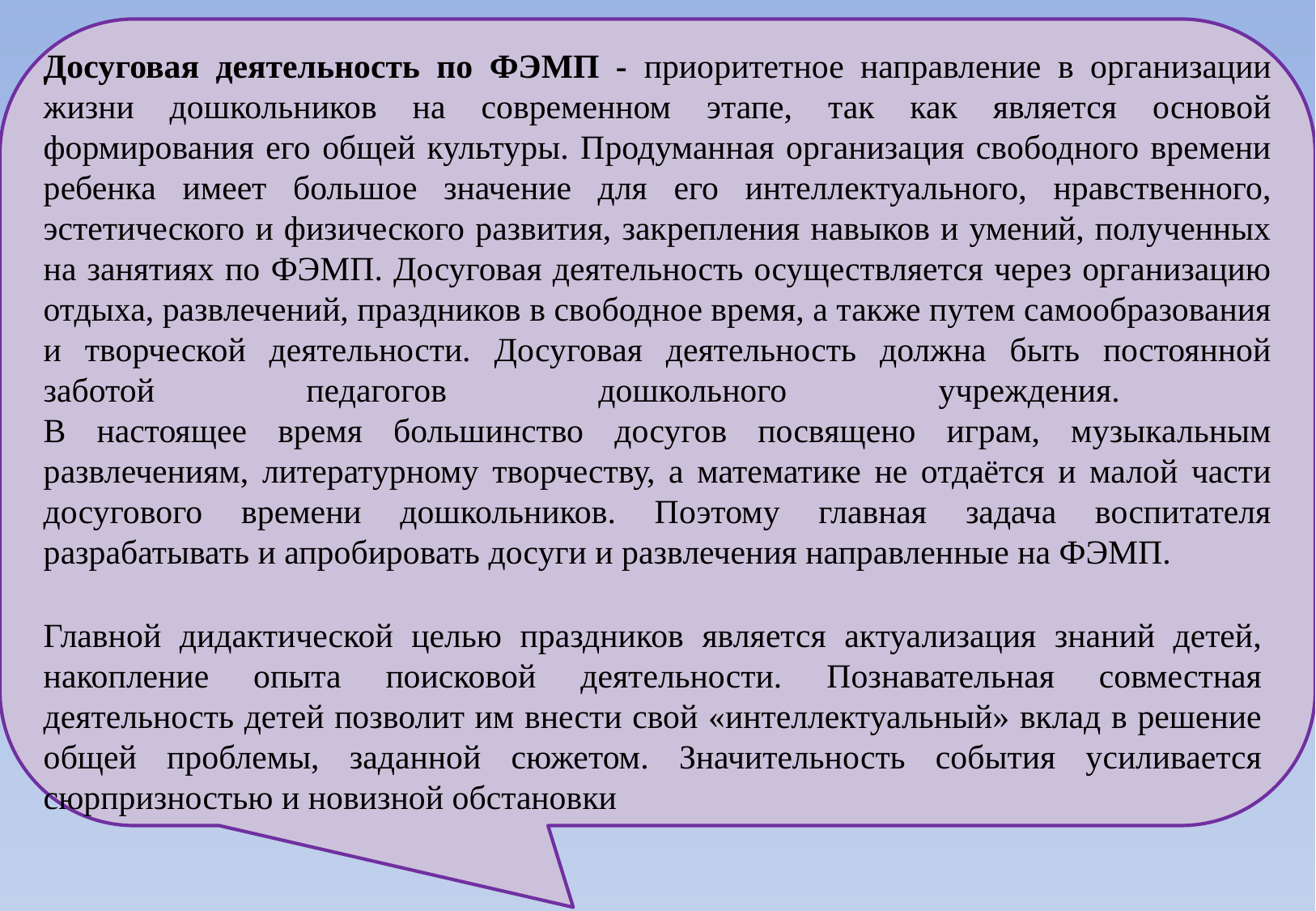

Досуговая деятельность по ФЭМП - приоритетное направление в организации жизни дошкольников на современном этапе, так как является основой формирования его общей культуры. Продуманная организация свободного времени ребенка имеет большое значение для его интеллектуального, нравственного, эстетического и физического развития, закрепления навыков и умений, полученных на занятиях по ФЭМП. Досуговая деятельность осуществляется через организацию отдыха, развлечений, праздников в свободное время, а также путем самообразования и творческой деятельности. Досуговая деятельность должна быть постоянной заботой педагогов дошкольного учреждения.
В настоящее время большинство досугов посвящено играм, музыкальным развлечениям, литературному творчеству, а математике не отдаётся и малой части досугового времени дошкольников. Поэтому главная задача воспитателя разрабатывать и апробировать досуги и развлечения направленные на ФЭМП.
Главной дидактической целью праздников является актуализация знаний детей, накопление опыта поисковой деятельности. Познавательная совместная деятельность детей позволит им внести свой «интеллектуальный» вклад в решение общей проблемы, заданной сюжетом. Значительность события усиливается сюрпризностью и новизной обстановки